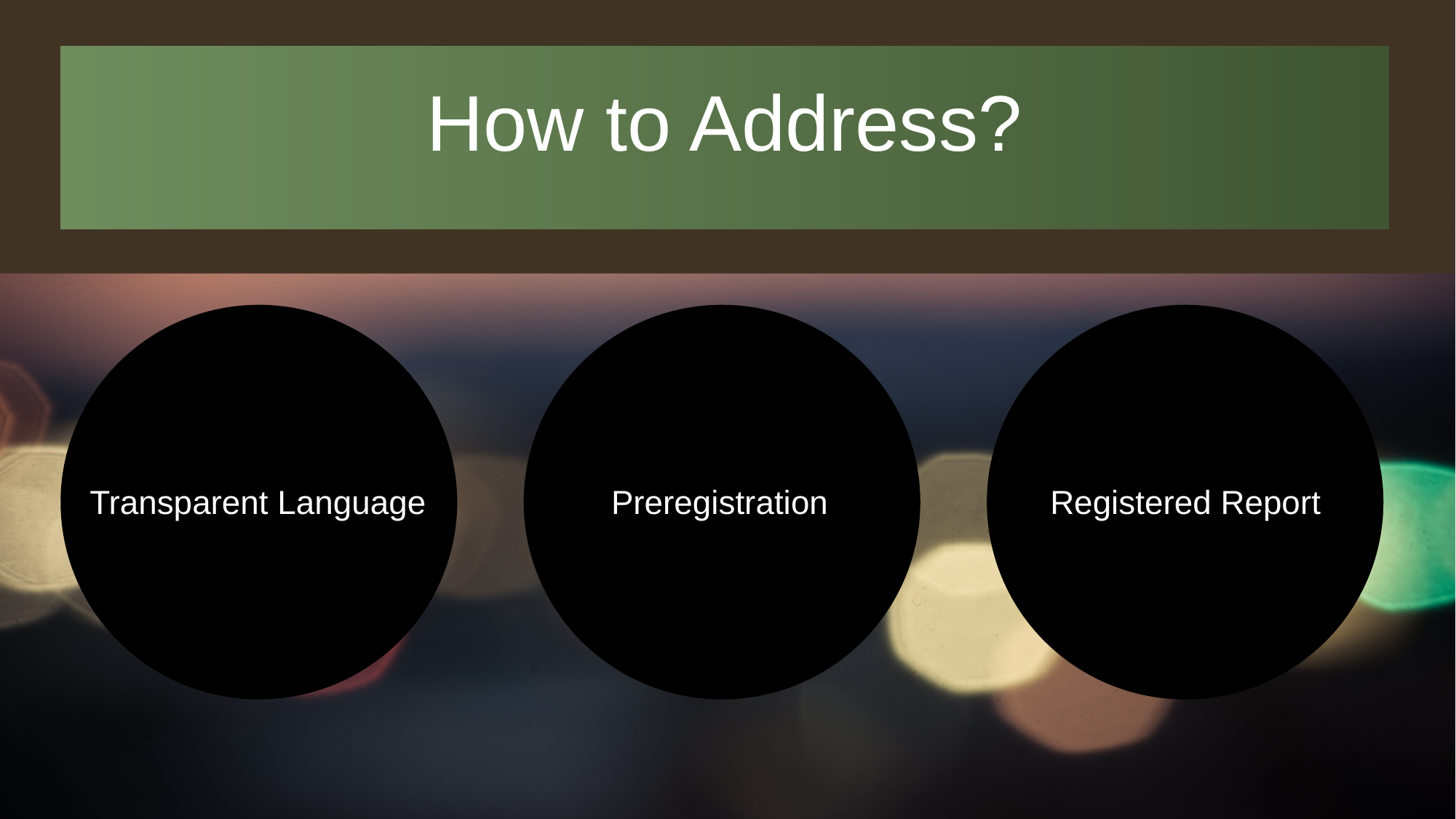

# How to Address?
Transparent Language
Preregistration
Registered Report